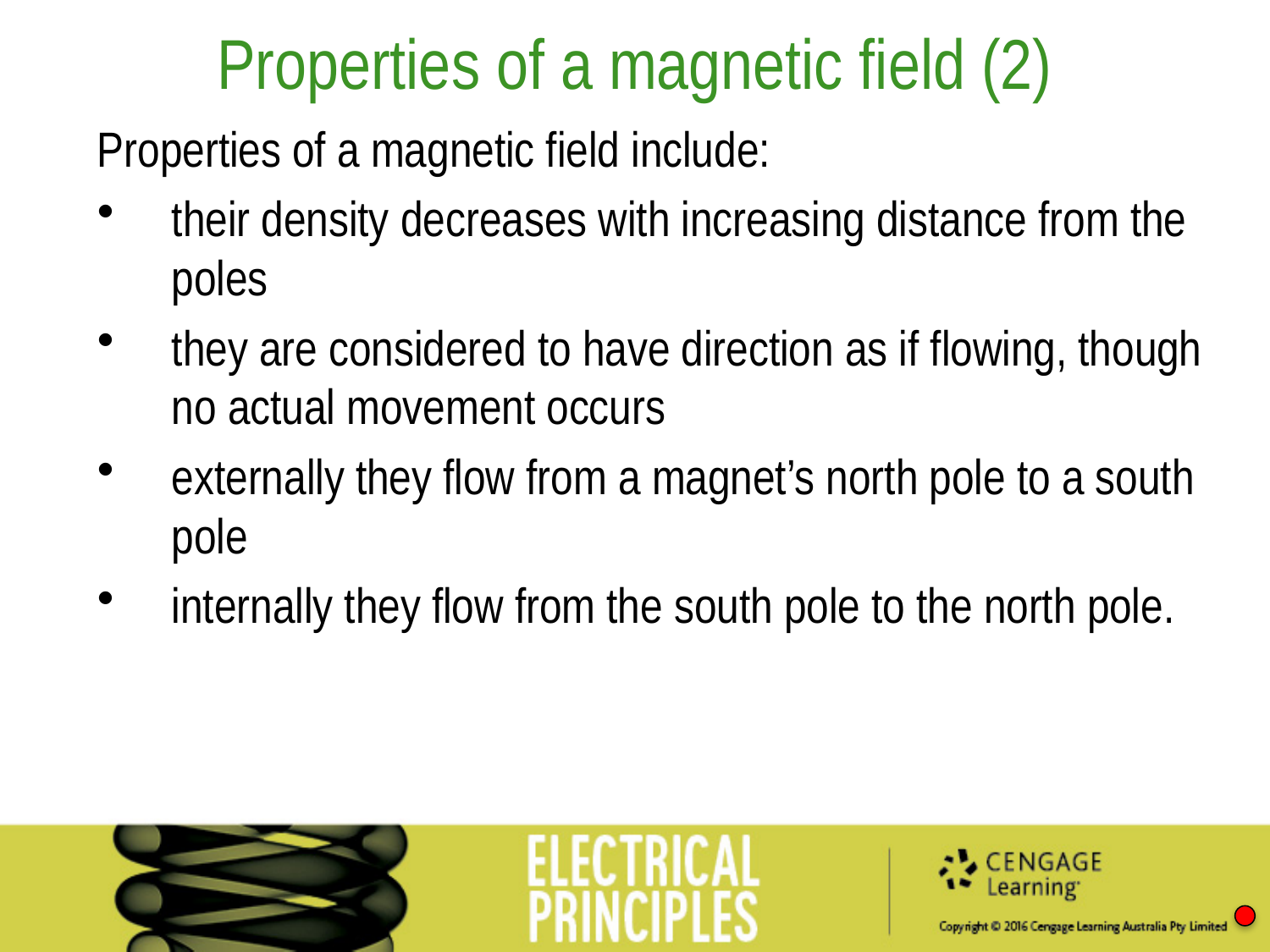

Properties of a magnetic field (2)
Properties of a magnetic field include:
their density decreases with increasing distance from the poles
they are considered to have direction as if flowing, though no actual movement occurs
externally they flow from a magnet’s north pole to a south pole
internally they flow from the south pole to the north pole.